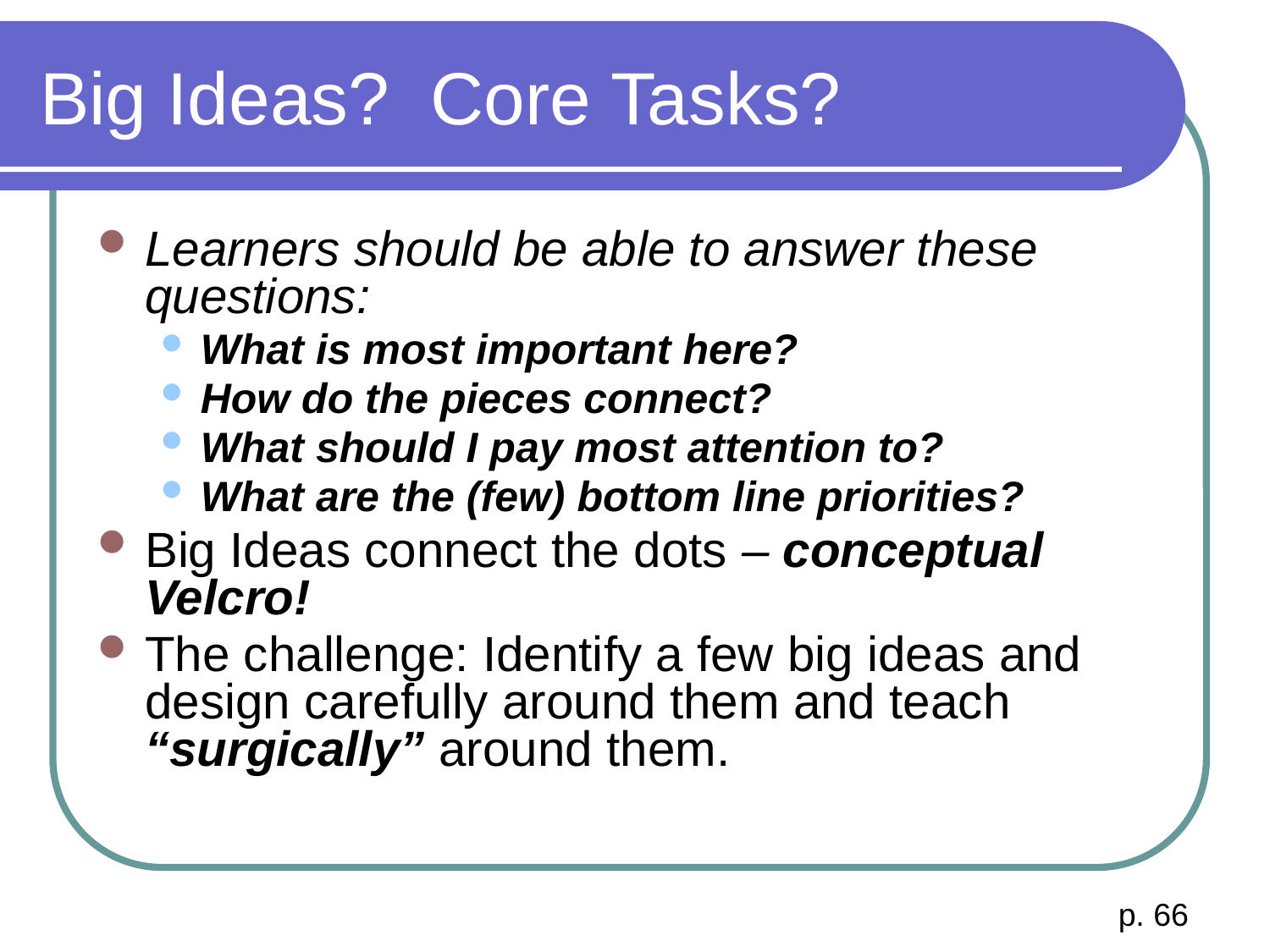

# Big Ideas?  Core Tasks?
Learners should be able to answer these questions:
What is most important here?
How do the pieces connect?
What should I pay most attention to?
What are the (few) bottom line priorities?
Big Ideas connect the dots – conceptual Velcro!
The challenge: Identify a few big ideas and design carefully around them and teach “surgically” around them.

p. 66